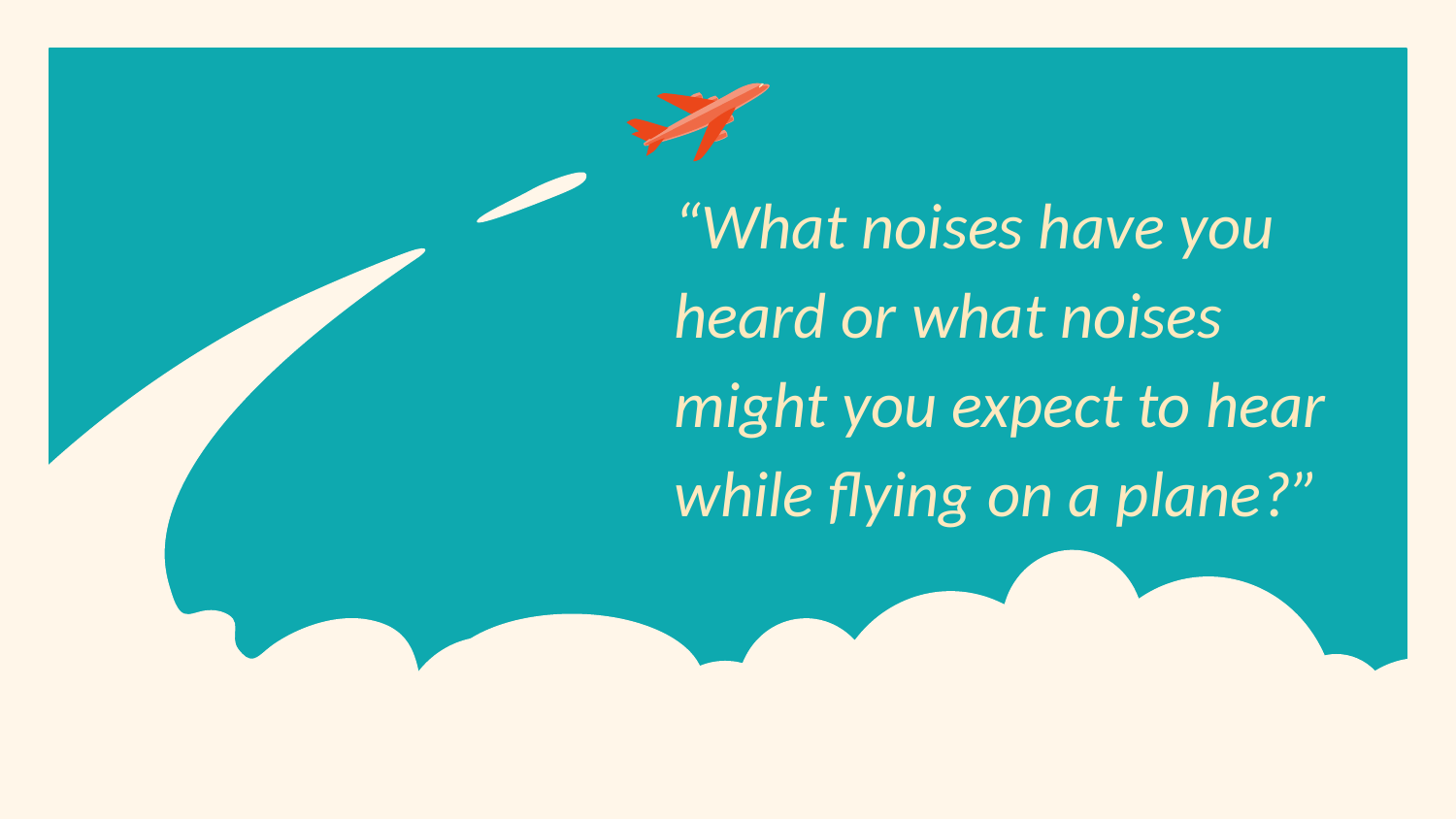

“What noises have you heard or what noises might you expect to hear while flying on a plane?”